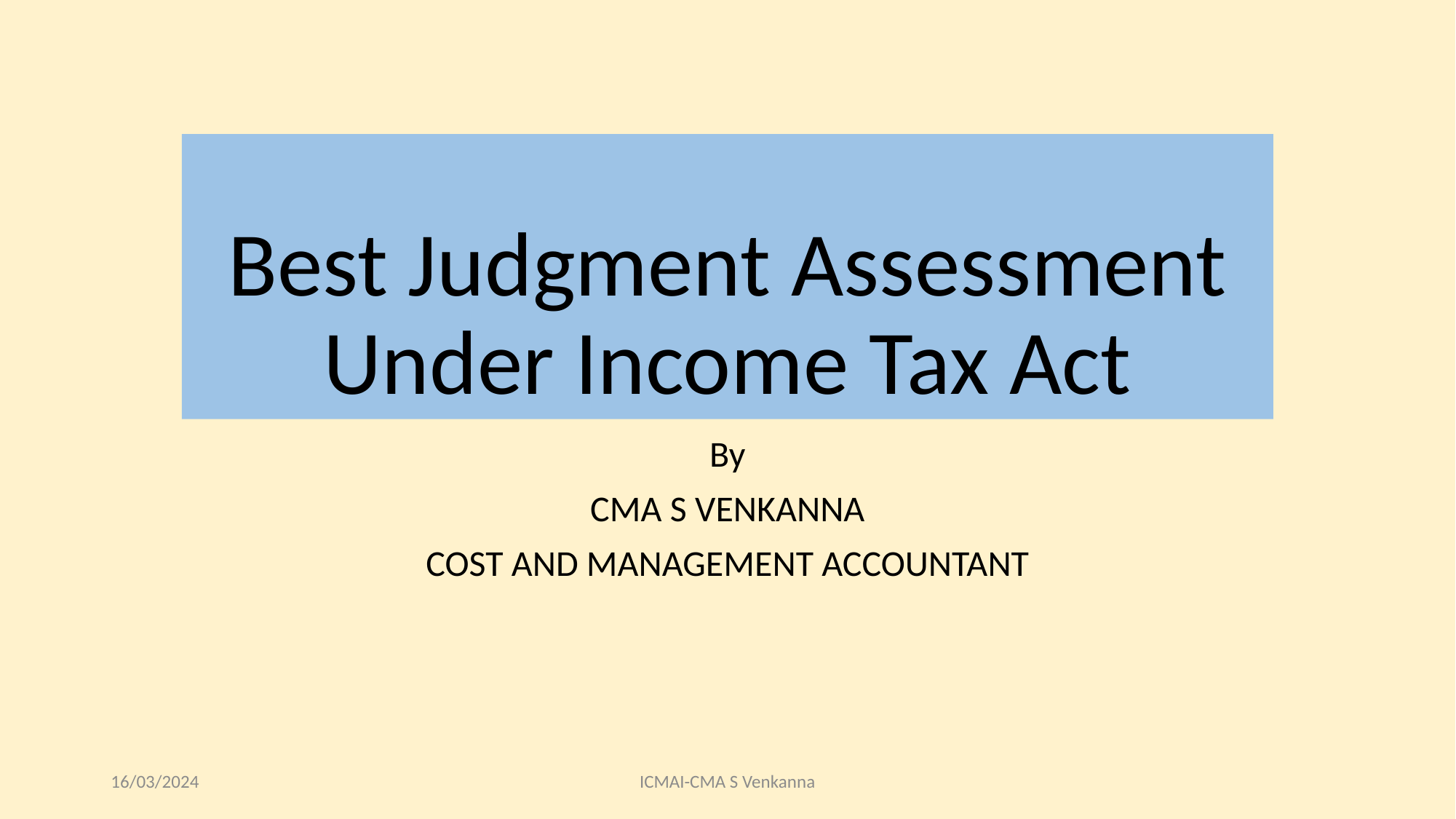

# Best Judgment Assessment Under Income Tax Act
By
CMA S VENKANNA
COST AND MANAGEMENT ACCOUNTANT
16/03/2024
ICMAI-CMA S Venkanna